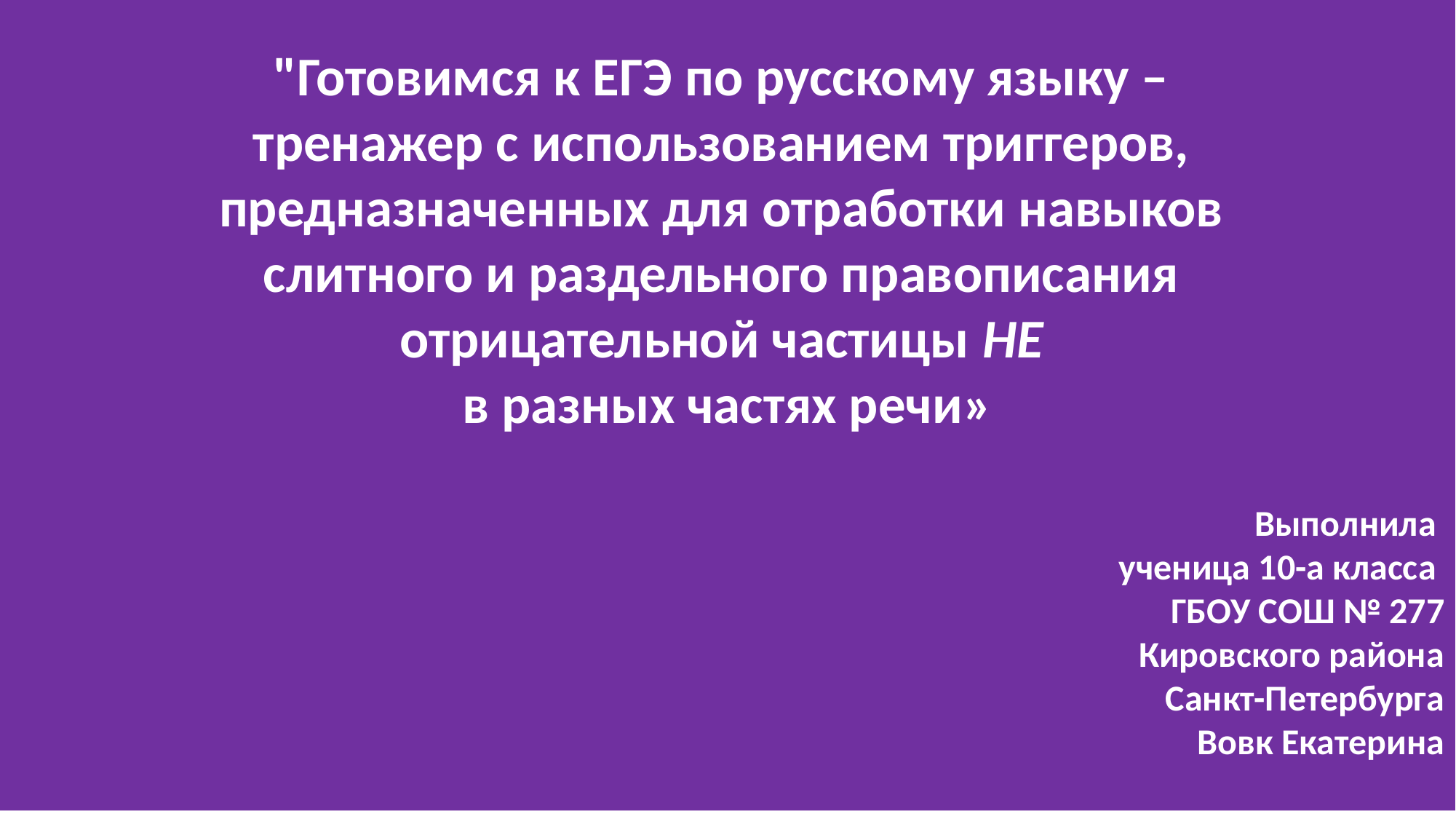

"Готовимся к ЕГЭ по русскому языку –
тренажер с использованием триггеров,
предназначенных для отработки навыков
слитного и раздельного правописания
отрицательной частицы НЕ
в разных частях речи»

Выполнила
ученица 10-а класса
ГБОУ СОШ № 277
Кировского района
Санкт-Петербурга
Вовк Екатерина